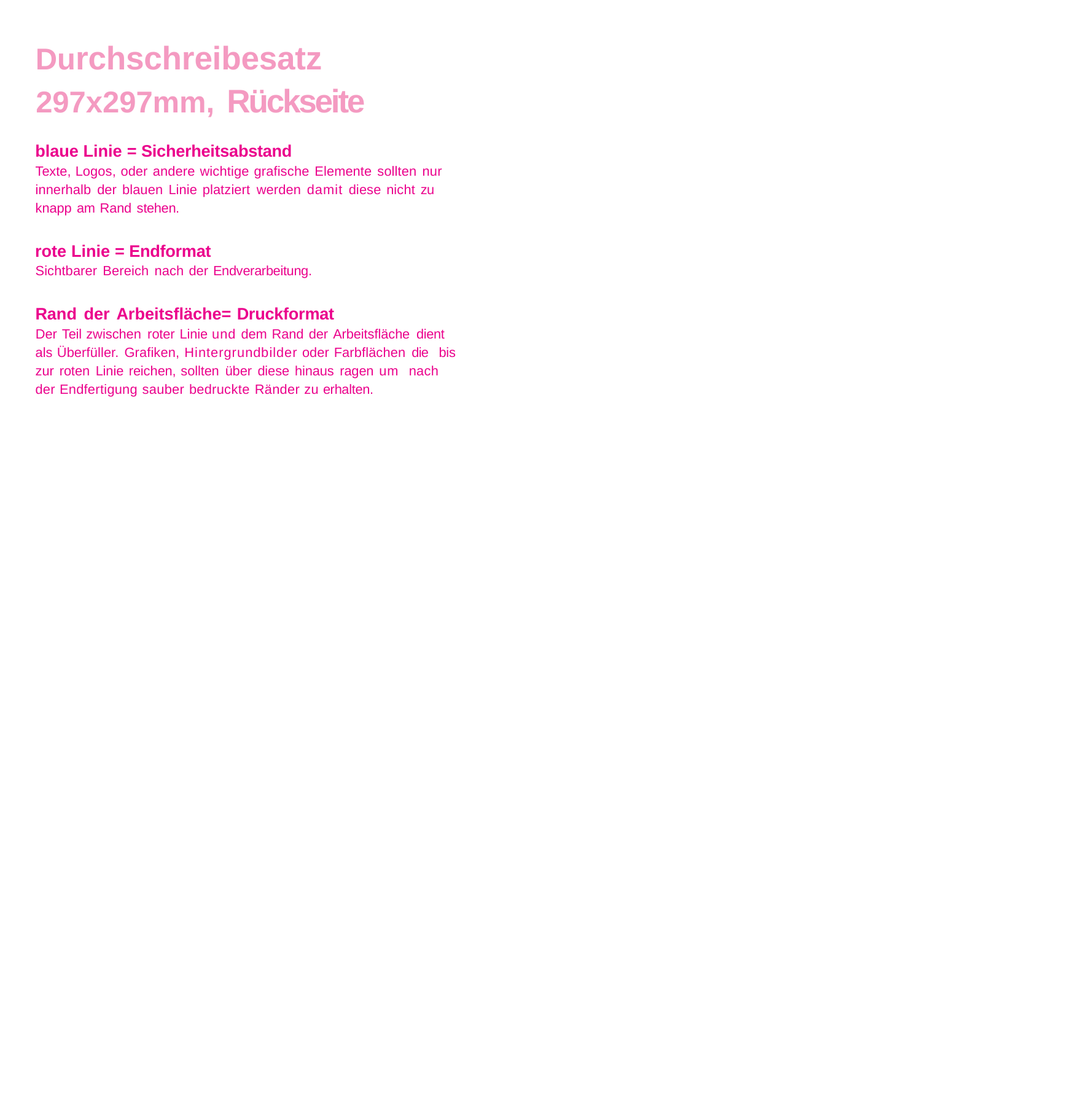

# Durchschreibesatz 297x297mm, Rückseite
blaue Linie = Sicherheitsabstand
Texte, Logos, oder andere wichtige grafische Elemente sollten nur innerhalb der blauen Linie platziert werden damit diese nicht zu knapp am Rand stehen.

rote Linie = Endformat
Sichtbarer Bereich nach der Endverarbeitung.

Rand der Arbeitsfläche= Druckformat
Der Teil zwischen roter Linie und dem Rand der Arbeitsfläche dient als Überfüller. Grafiken, Hintergrundbilder oder Farbflächen die bis zur roten Linie reichen, sollten über diese hinaus ragen um nach der Endfertigung sauber bedruckte Ränder zu erhalten.